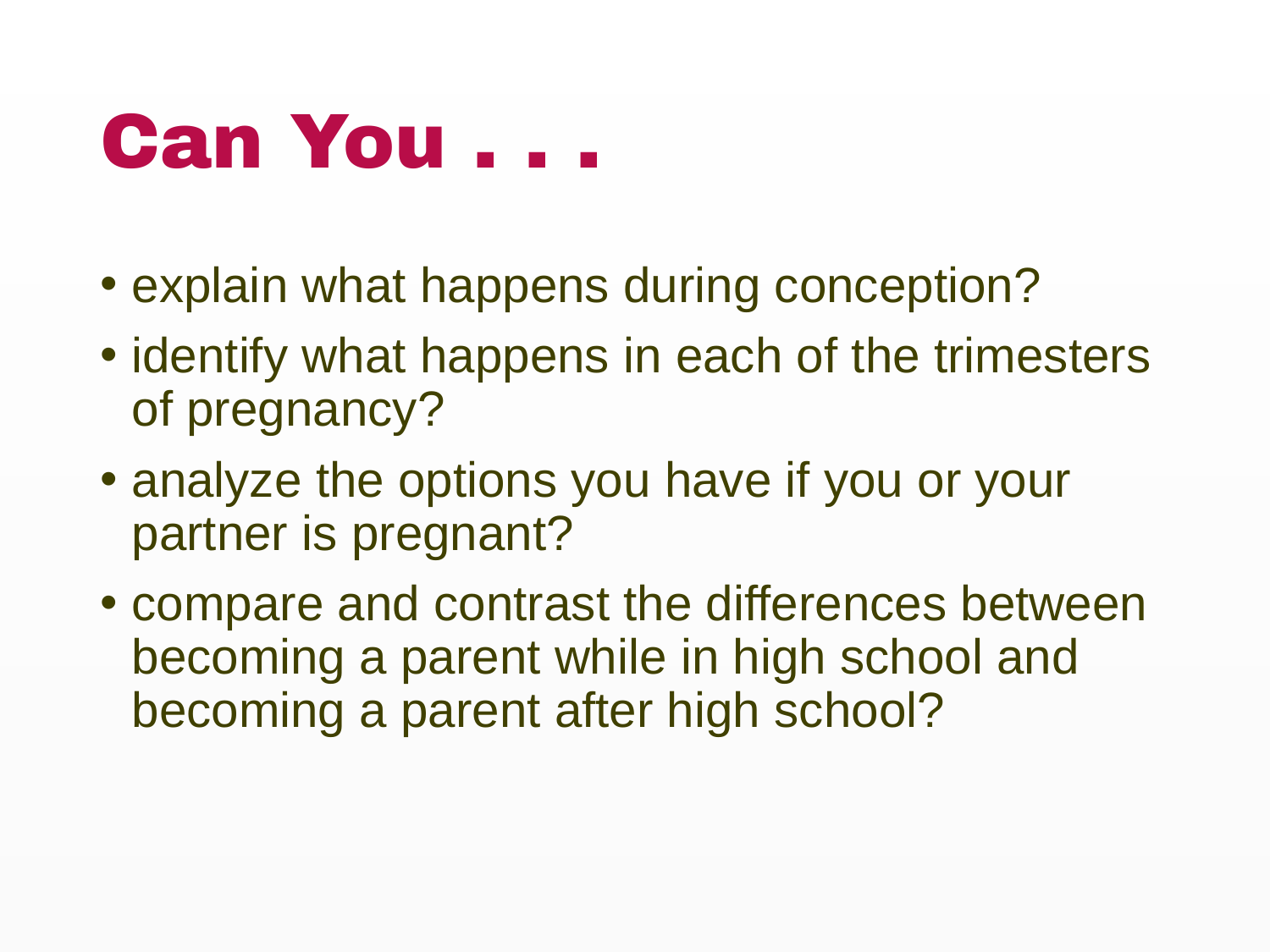

# Can You . . .
explain what happens during conception?
identify what happens in each of the trimesters of pregnancy?
analyze the options you have if you or your partner is pregnant?
compare and contrast the differences between becoming a parent while in high school and becoming a parent after high school?